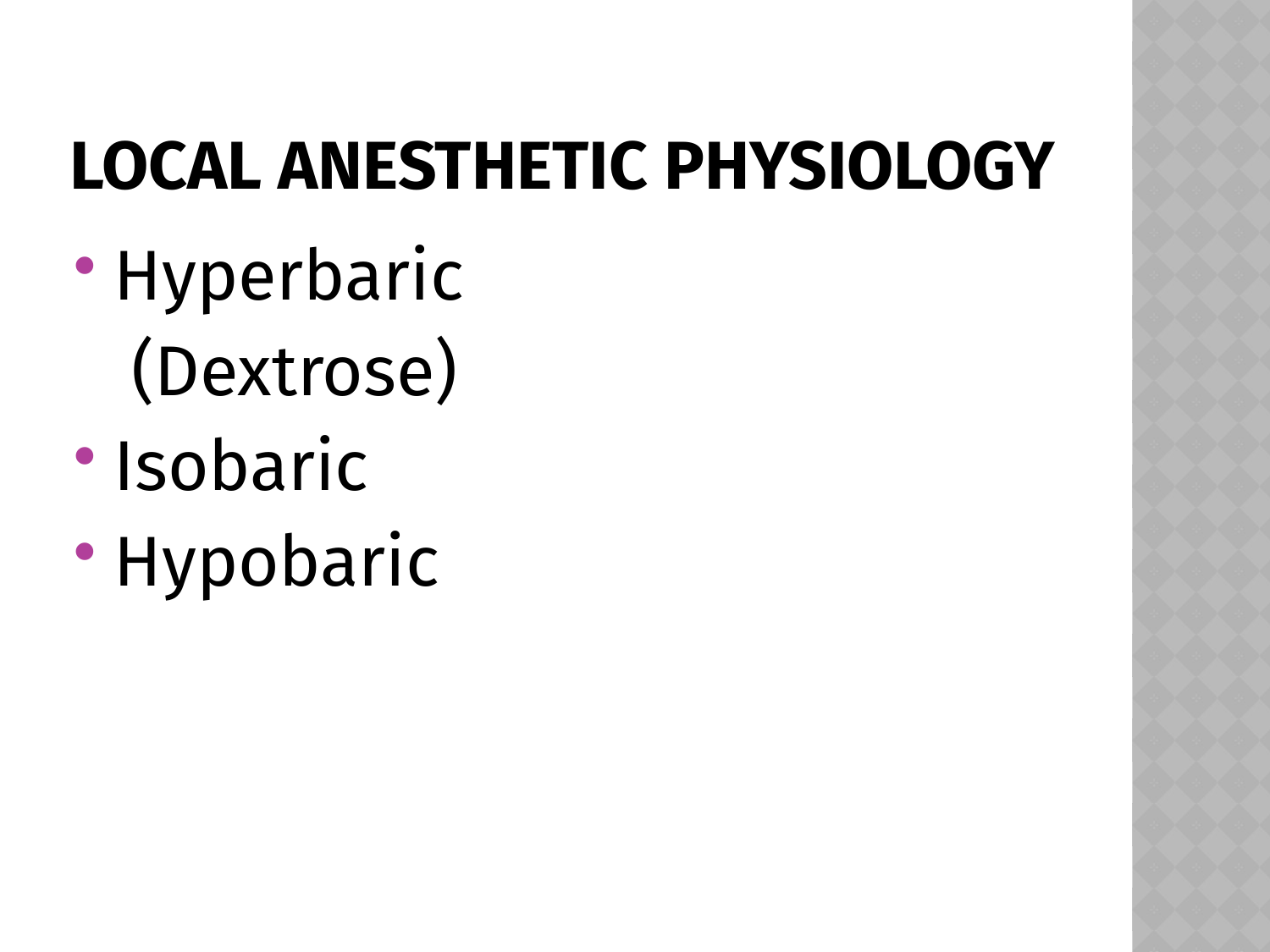

# Local Anesthetic Physiology
Hyperbaric
   (Dextrose)
Isobaric
Hypobaric